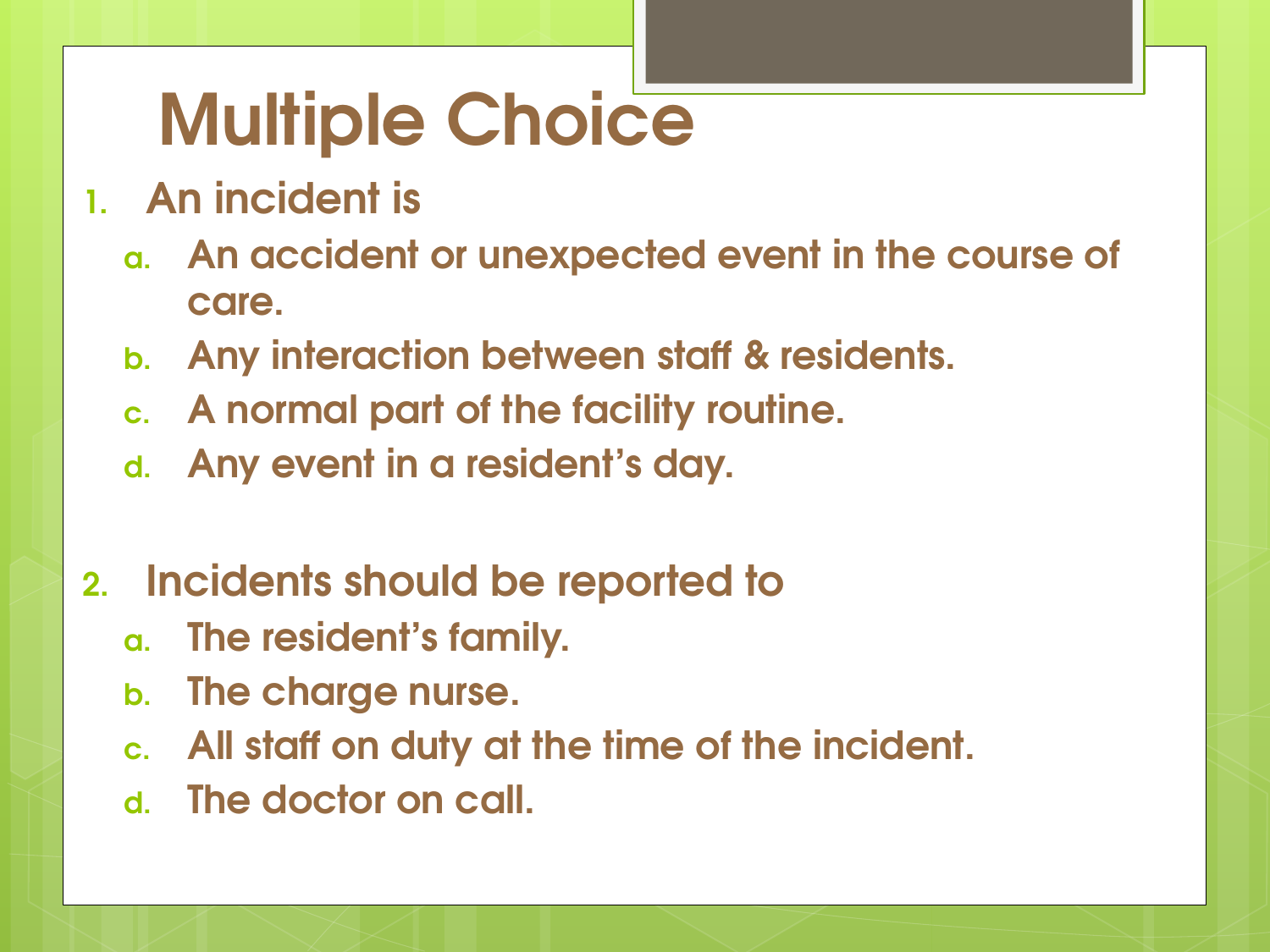

# Multiple Choice
An incident is
An accident or unexpected event in the course of care.
Any interaction between staff & residents.
A normal part of the facility routine.
Any event in a resident’s day.

Incidents should be reported to
The resident’s family.
The charge nurse.
All staff on duty at the time of the incident.
The doctor on call.